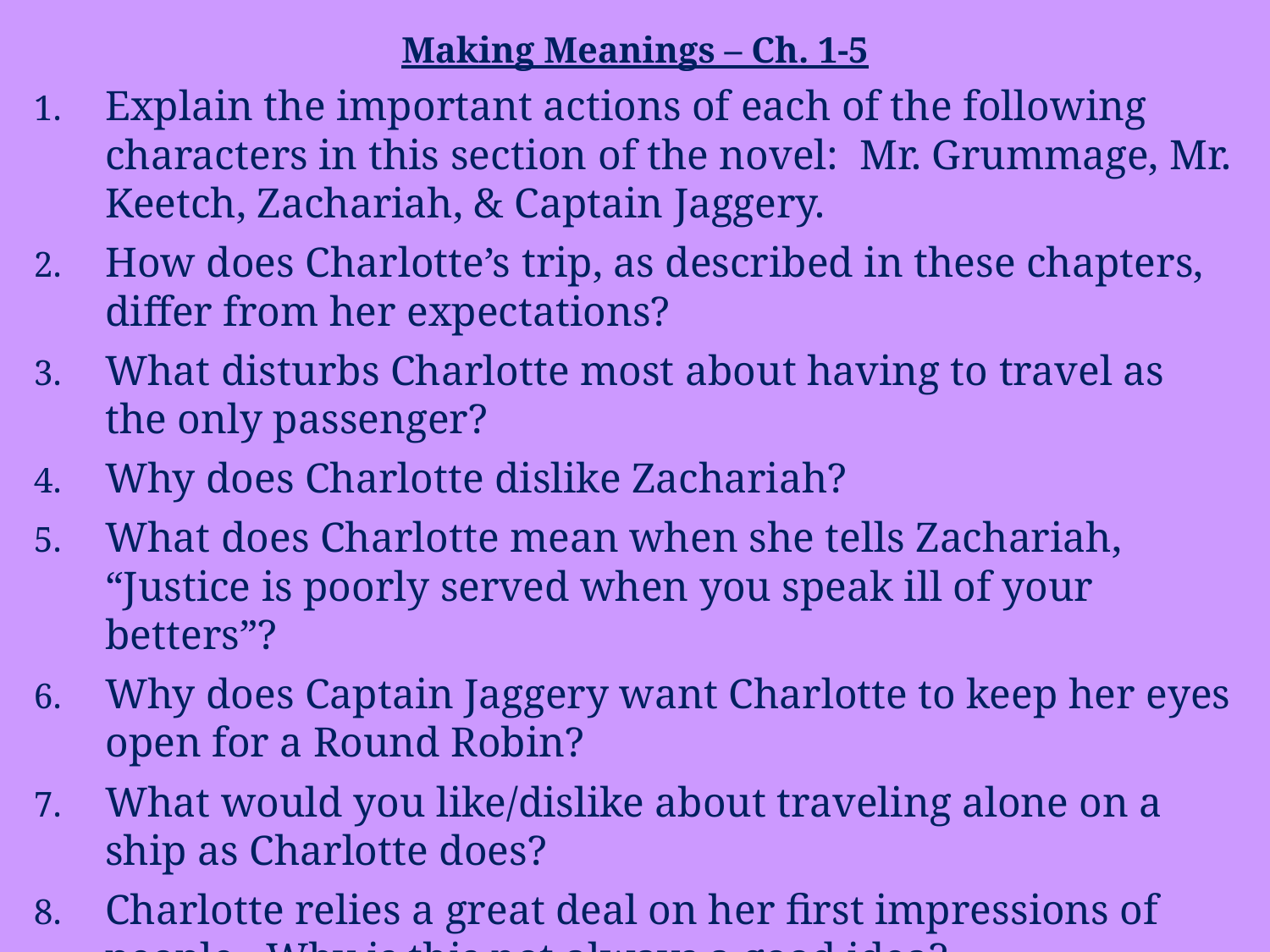

Making Meanings – Ch. 1-5
Explain the important actions of each of the following characters in this section of the novel:  Mr. Grummage, Mr. Keetch, Zachariah, & Captain Jaggery.
How does Charlotte’s trip, as described in these chapters, differ from her expectations?
What disturbs Charlotte most about having to travel as the only passenger?
Why does Charlotte dislike Zachariah?
What does Charlotte mean when she tells Zachariah, “Justice is poorly served when you speak ill of your betters”?
Why does Captain Jaggery want Charlotte to keep her eyes open for a Round Robin?
What would you like/dislike about traveling alone on a ship as Charlotte does?
Charlotte relies a great deal on her first impressions of people.  Why is this not always a good idea?